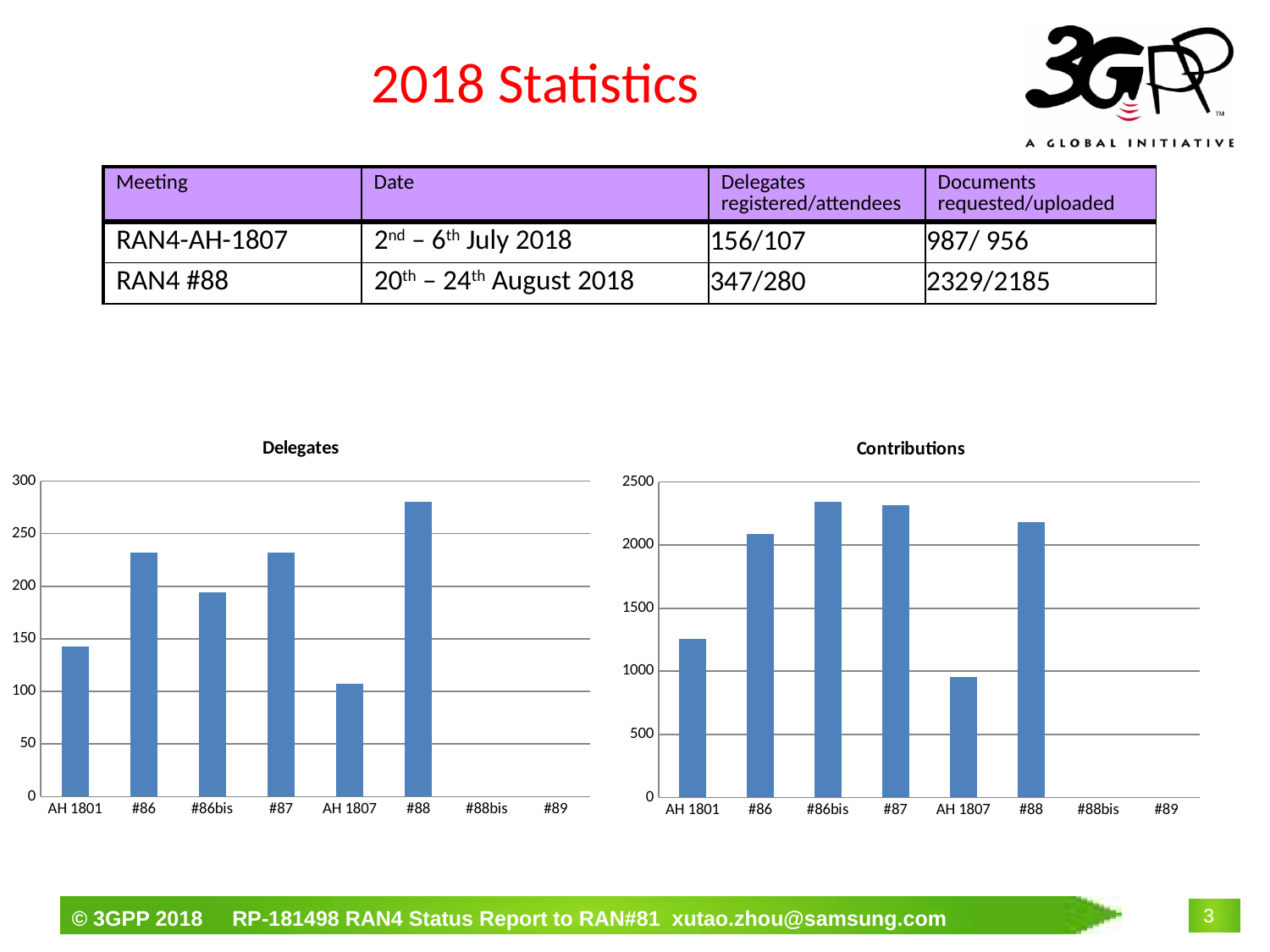

# 2018 Statistics
| Meeting | Date | Delegates registered/attendees | Documents requested/uploaded |
| --- | --- | --- | --- |
| RAN4-AH-1807 | 2nd – 6th July 2018 | 156/107 | 987/ 956 |
| RAN4 #88 | 20th – 24th August 2018 | 347/280 | 2329/2185 |

### Chart:

| Category | Delegates |
|---|---|
| AH 1801 | 143.0 |
| #86 | 232.0 |
| #86bis | 194.0 |
| #87 | 232.0 |
| AH 1807 | 107.0 |
| #88 | 280.0 |
| #88bis | None |
| #89 | None |

### Chart:

| Category | Contributions |
|---|---|
| AH 1801 | 1256.0 |
| #86 | 2085.0 |
| #86bis | 2341.0 |
| #87 | 2318.0 |
| AH 1807 | 956.0 |
| #88 | 2185.0 |
| #88bis | None |
| #89 | None |